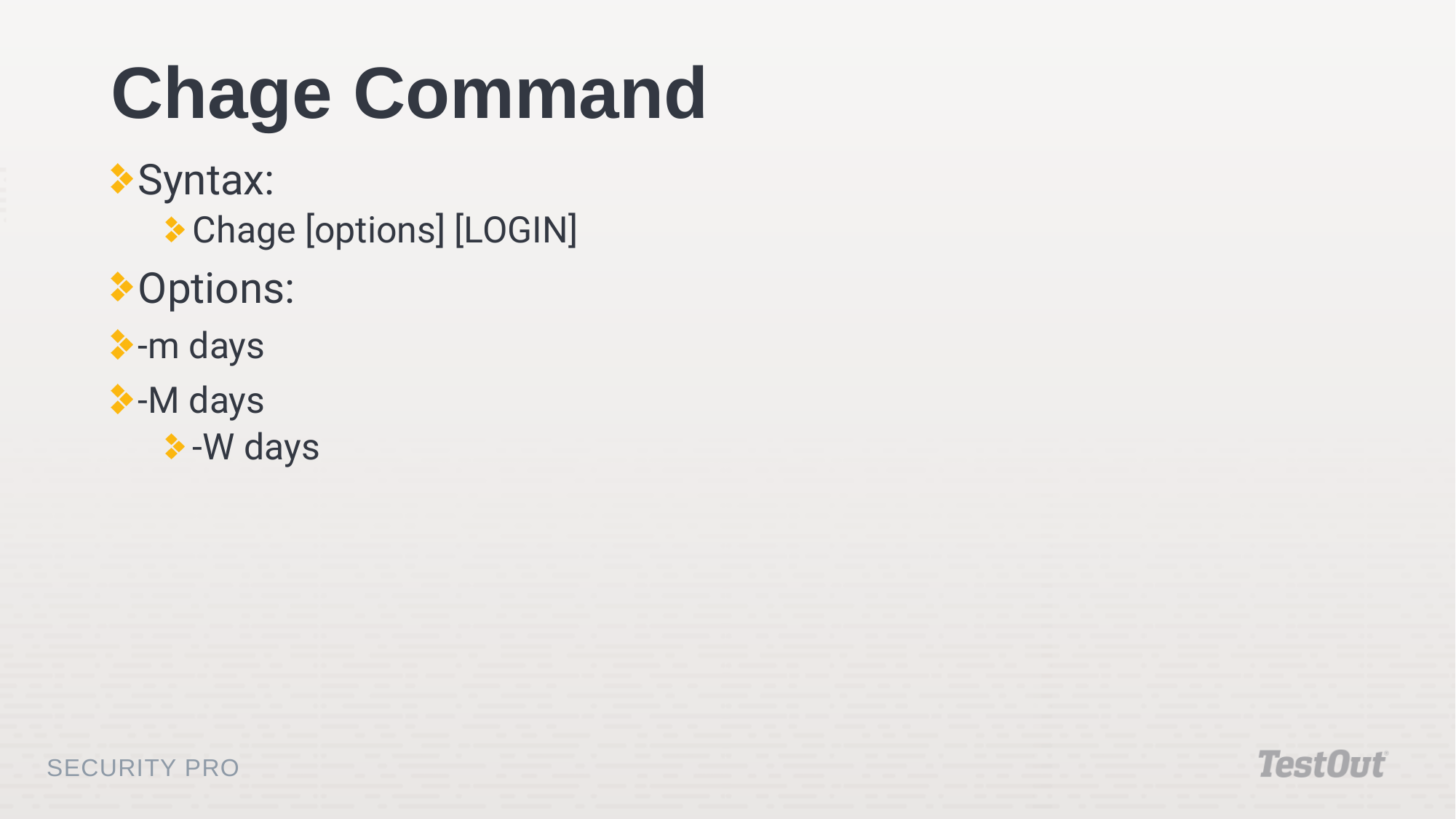

# Chage Command
Syntax:
Chage [options] [LOGIN]
Options:
-m days
-M days
-W days
Security Pro